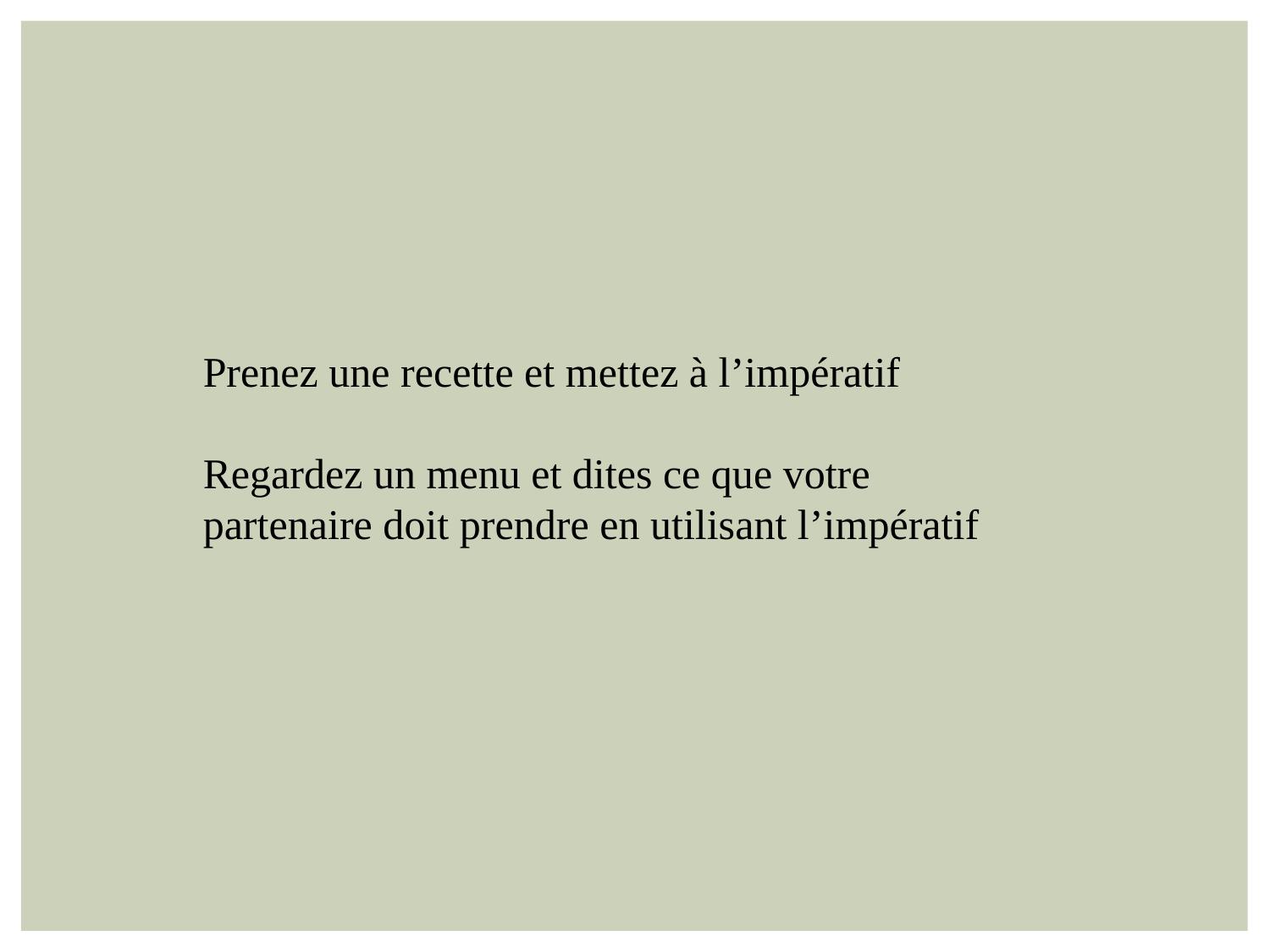

Prenez une recette et mettez à l’impératif

Regardez un menu et dites ce que votre partenaire doit prendre en utilisant l’impératif